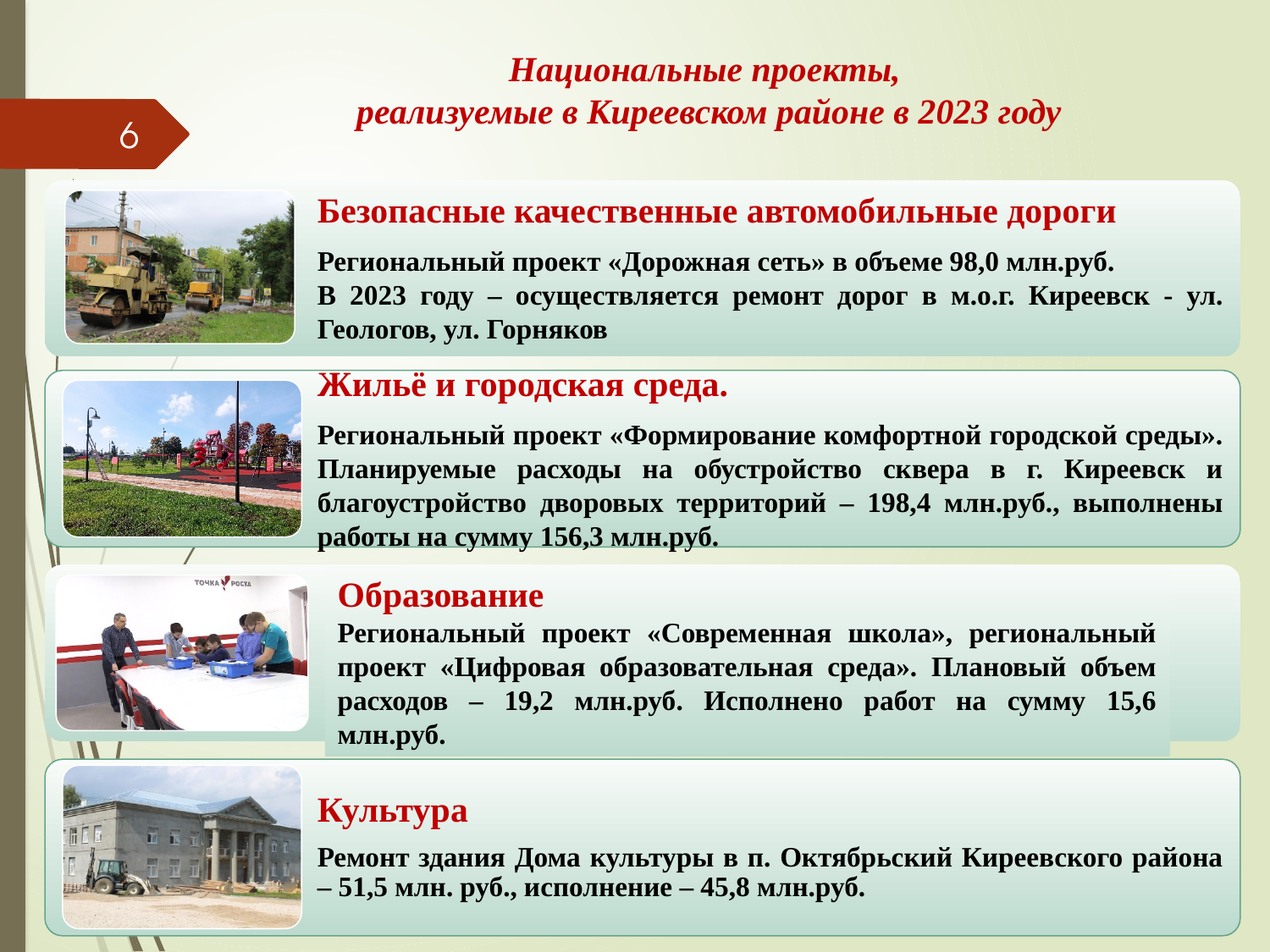

# Национальные проекты, реализуемые в Киреевском районе в 2023 году
6
Безопасные качественные автомобильные дороги
Региональный проект «Дорожная сеть» в объеме 98,0 млн.руб.
В 2023 году – осуществляется ремонт дорог в м.о.г. Киреевск - ул. Геологов, ул. Горняков
Жильё и городская среда.
Региональный проект «Формирование комфортной городской среды». Планируемые расходы на обустройство сквера в г. Киреевск и благоустройство дворовых территорий – 198,4 млн.руб., выполнены работы на сумму 156,3 млн.руб.

Культура
Ремонт здания Дома культуры в п. Октябрьский Киреевского района – 51,5 млн. руб., исполнение – 45,8 млн.руб.
Образование
Региональный проект «Современная школа», региональный проект «Цифровая образовательная среда». Плановый объем расходов – 19,2 млн.руб. Исполнено работ на сумму 15,6 млн.руб.